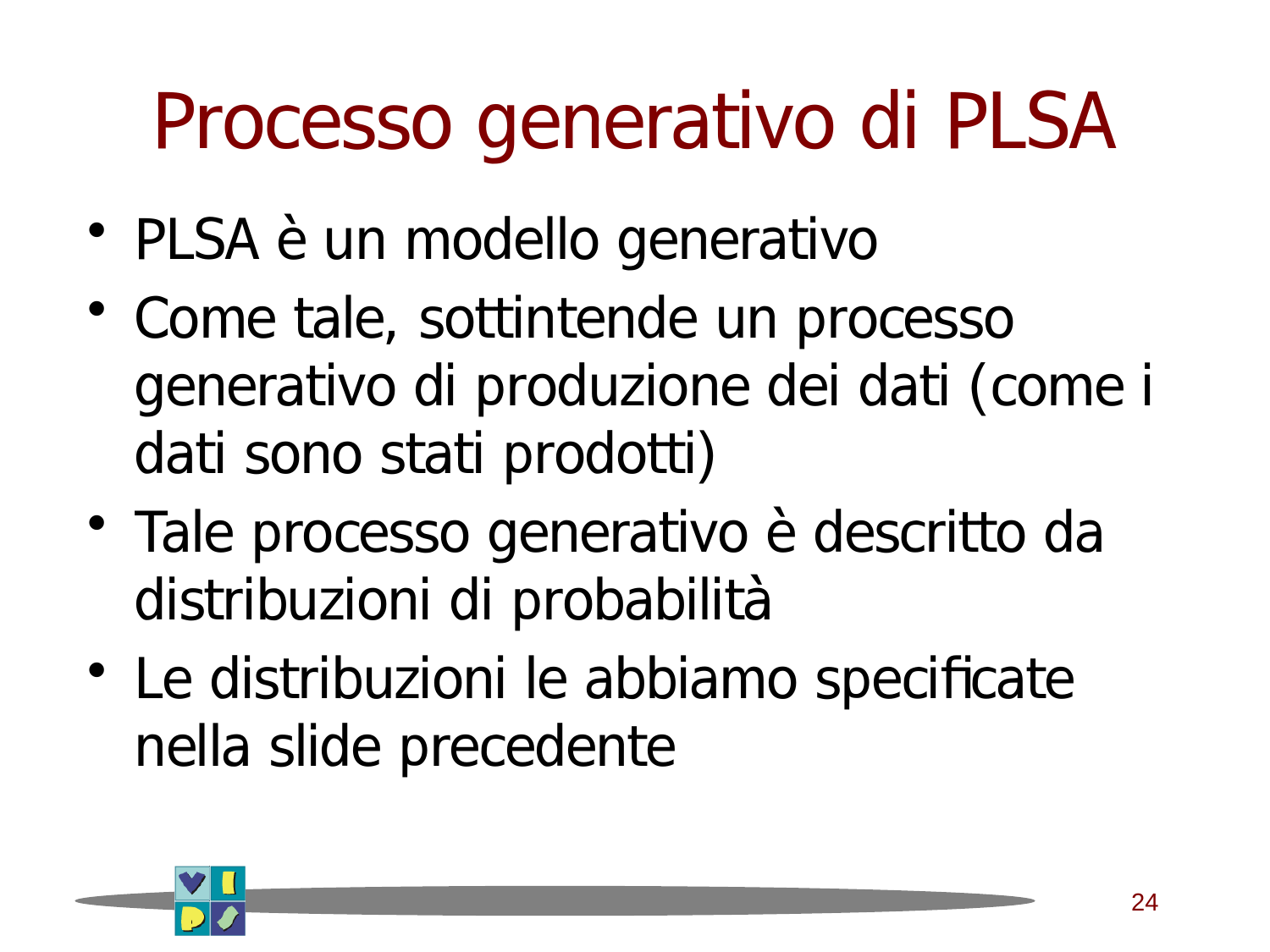

# Processo generativo di PLSA
PLSA è un modello generativo
Come tale, sottintende un processo generativo di produzione dei dati (come i dati sono stati prodotti)
Tale processo generativo è descritto da distribuzioni di probabilità
Le distribuzioni le abbiamo specificate nella slide precedente
24